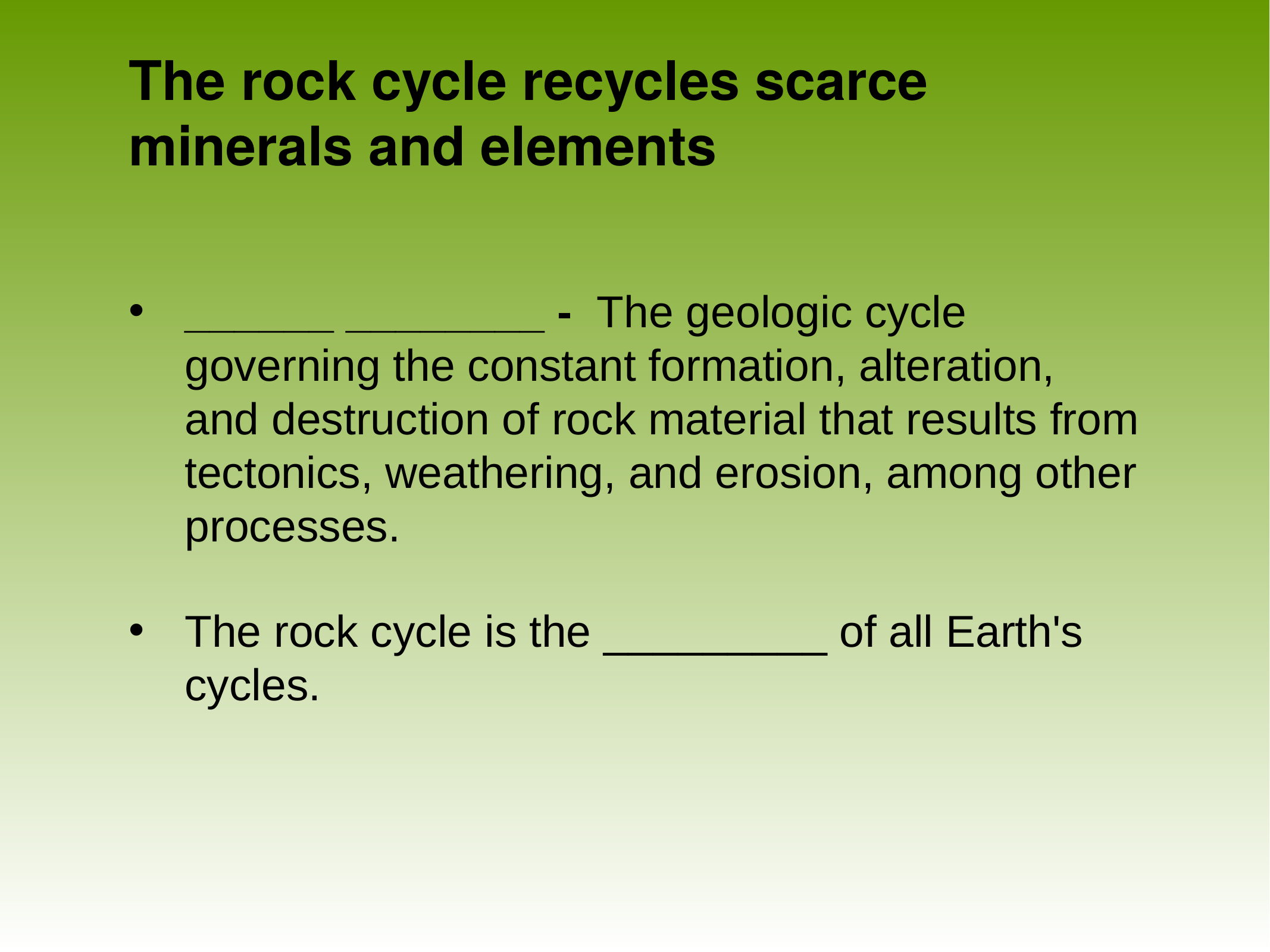

# The rock cycle recycles scarce minerals and elements
______ ________ -  The geologic cycle governing the constant formation, alteration, and destruction of rock material that results from tectonics, weathering, and erosion, among other processes.
The rock cycle is the _________ of all Earth's cycles.